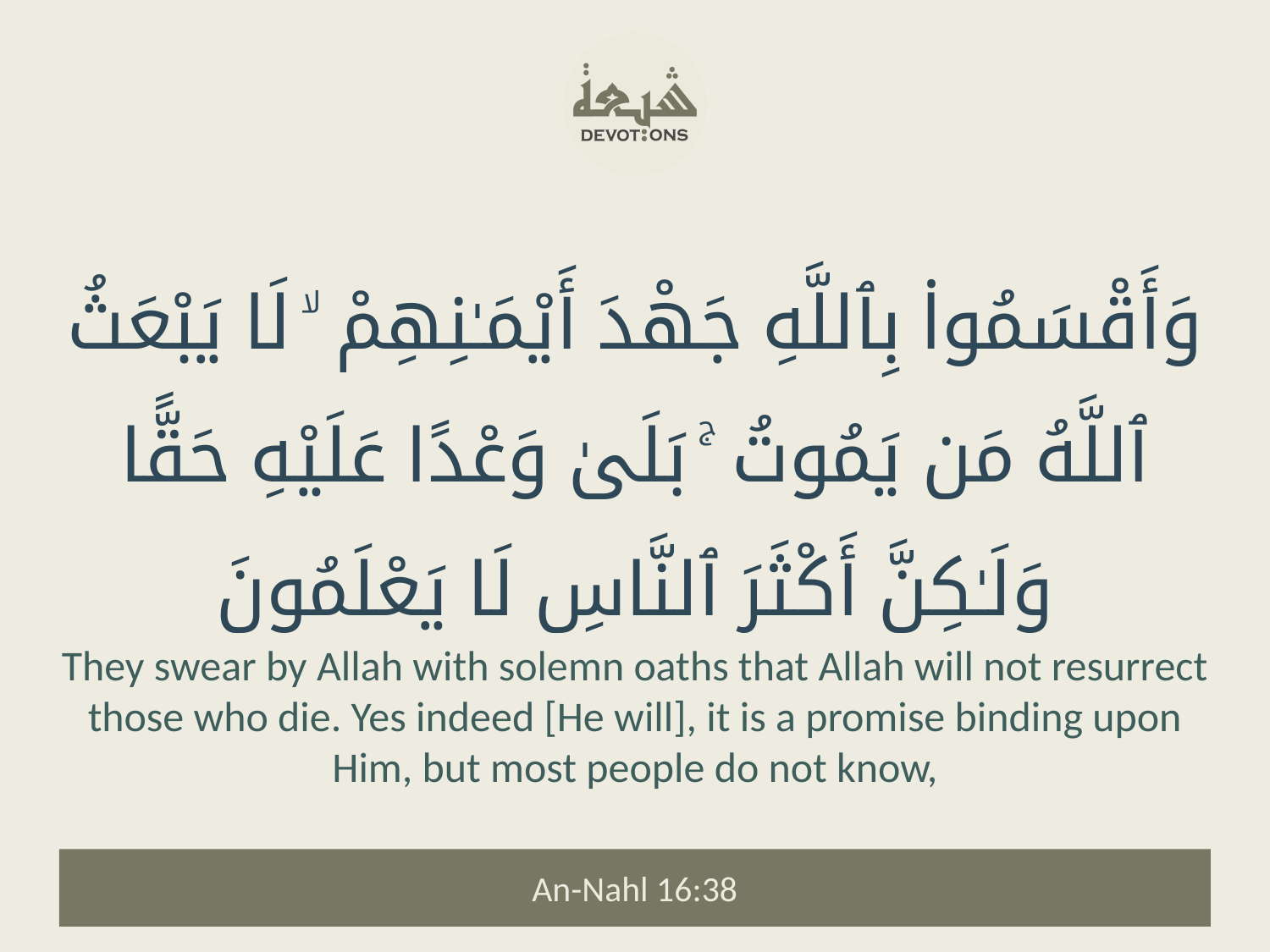

وَأَقْسَمُوا۟ بِٱللَّهِ جَهْدَ أَيْمَـٰنِهِمْ ۙ لَا يَبْعَثُ ٱللَّهُ مَن يَمُوتُ ۚ بَلَىٰ وَعْدًا عَلَيْهِ حَقًّا وَلَـٰكِنَّ أَكْثَرَ ٱلنَّاسِ لَا يَعْلَمُونَ
They swear by Allah with solemn oaths that Allah will not resurrect those who die. Yes indeed [He will], it is a promise binding upon Him, but most people do not know,
An-Nahl 16:38